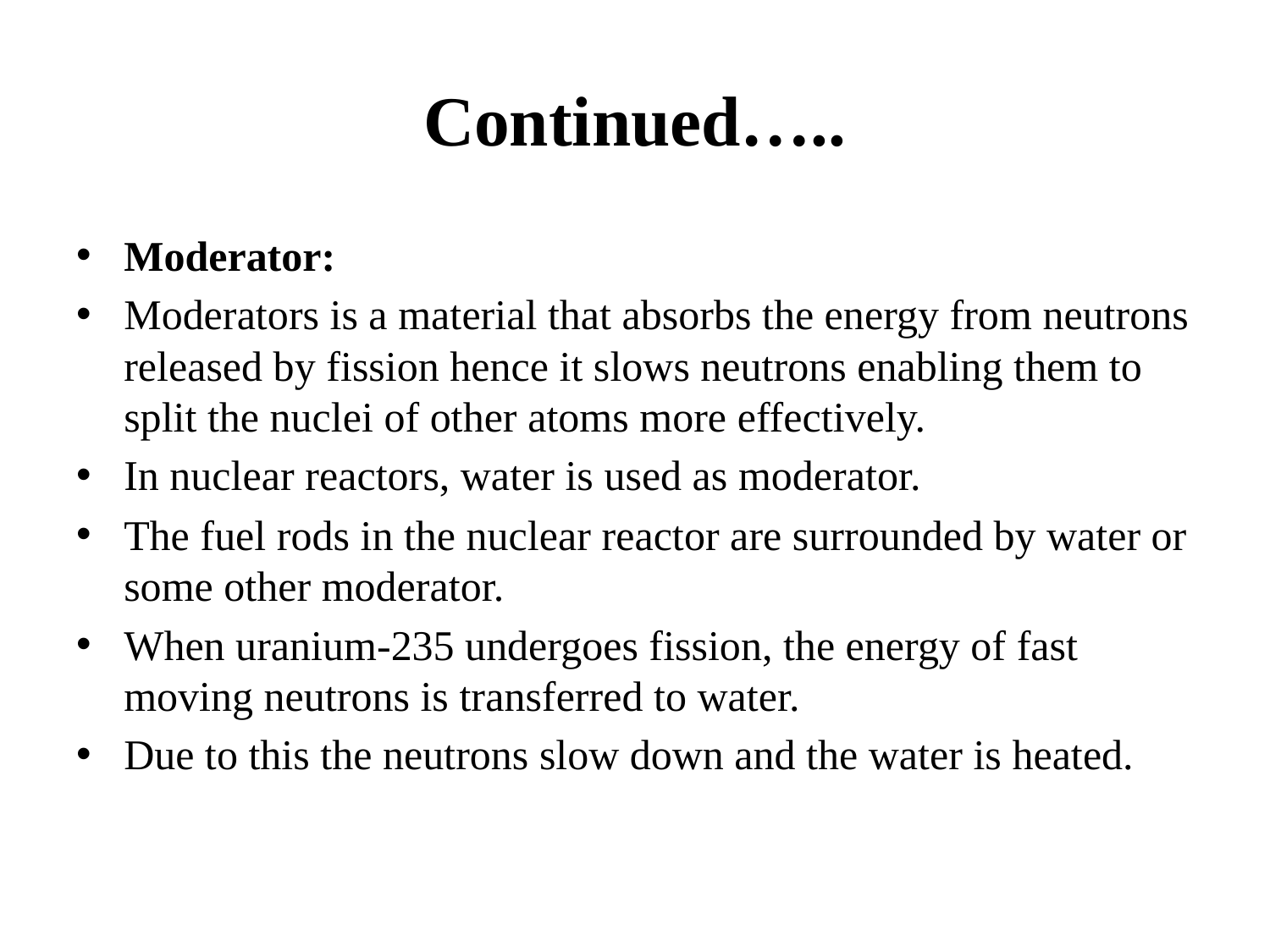

# Continued…..
Moderator:
Moderators is a material that absorbs the energy from neutrons released by fission hence it slows neutrons enabling them to split the nuclei of other atoms more effectively.
In nuclear reactors, water is used as moderator.
The fuel rods in the nuclear reactor are surrounded by water or some other moderator.
When uranium-235 undergoes fission, the energy of fast moving neutrons is transferred to water.
Due to this the neutrons slow down and the water is heated.